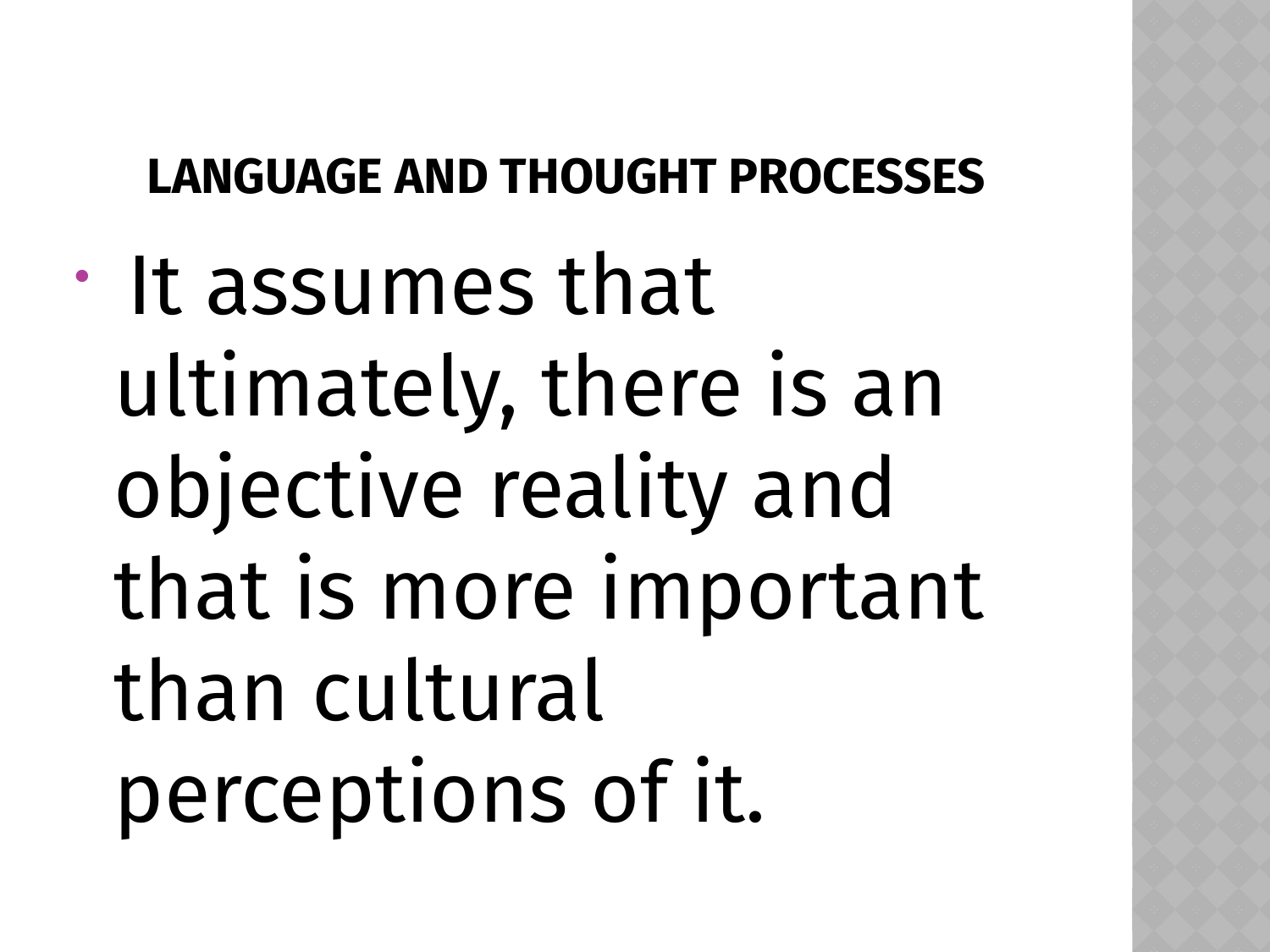

# Language and thought processes
 It assumes that ultimately, there is an objective reality and that is more important than cultural perceptions of it.